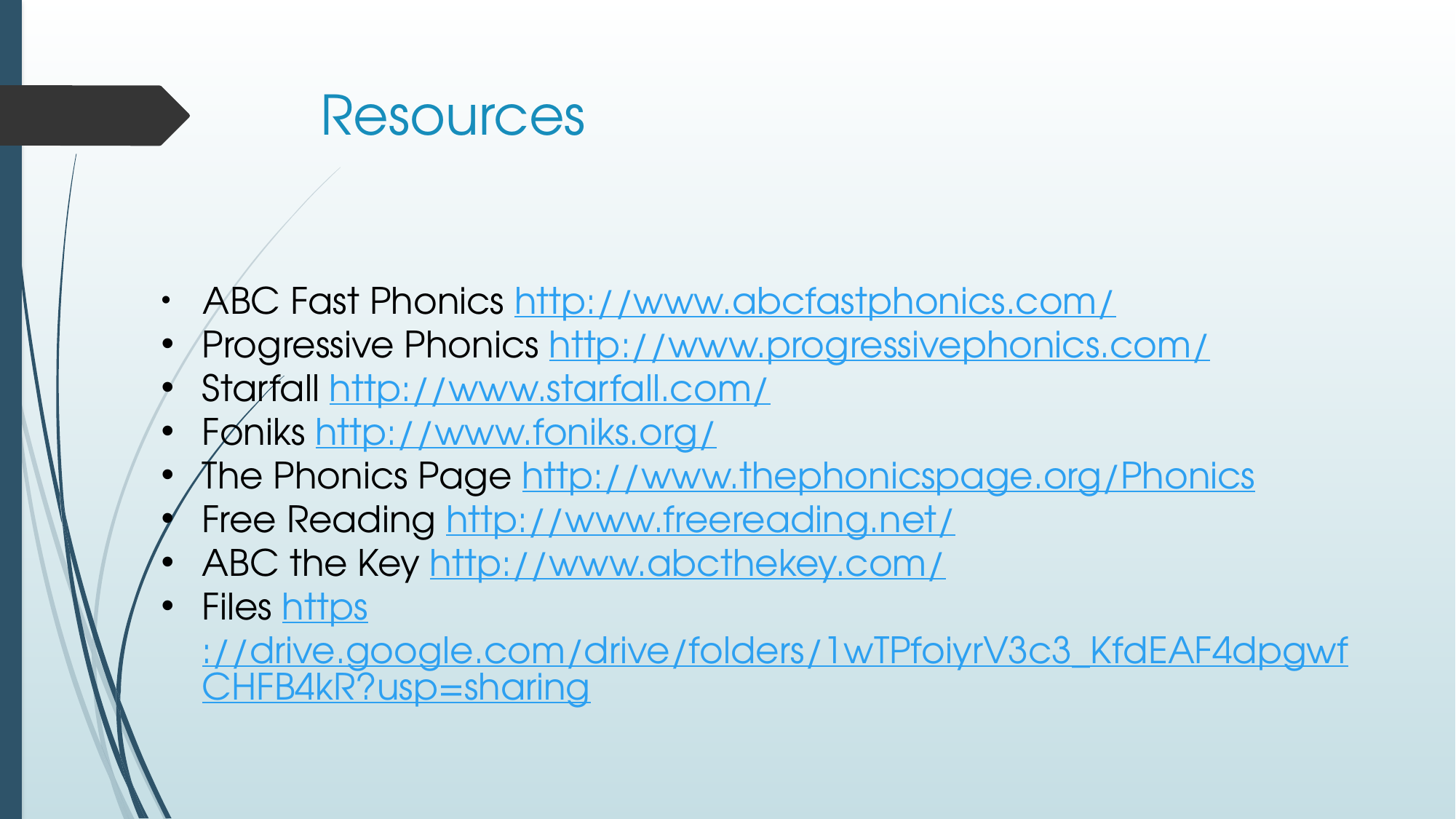

# Resources
 ABC Fast Phonics http://www.abcfastphonics.com/
Progressive Phonics http://www.progressivephonics.com/
Starfall http://www.starfall.com/
Foniks http://www.foniks.org/
The Phonics Page http://www.thephonicspage.org/Phonics
Free Reading http://www.freereading.net/
ABC the Key http://www.abcthekey.com/
Files https://drive.google.com/drive/folders/1wTPfoiyrV3c3_KfdEAF4dpgwfCHFB4kR?usp=sharing